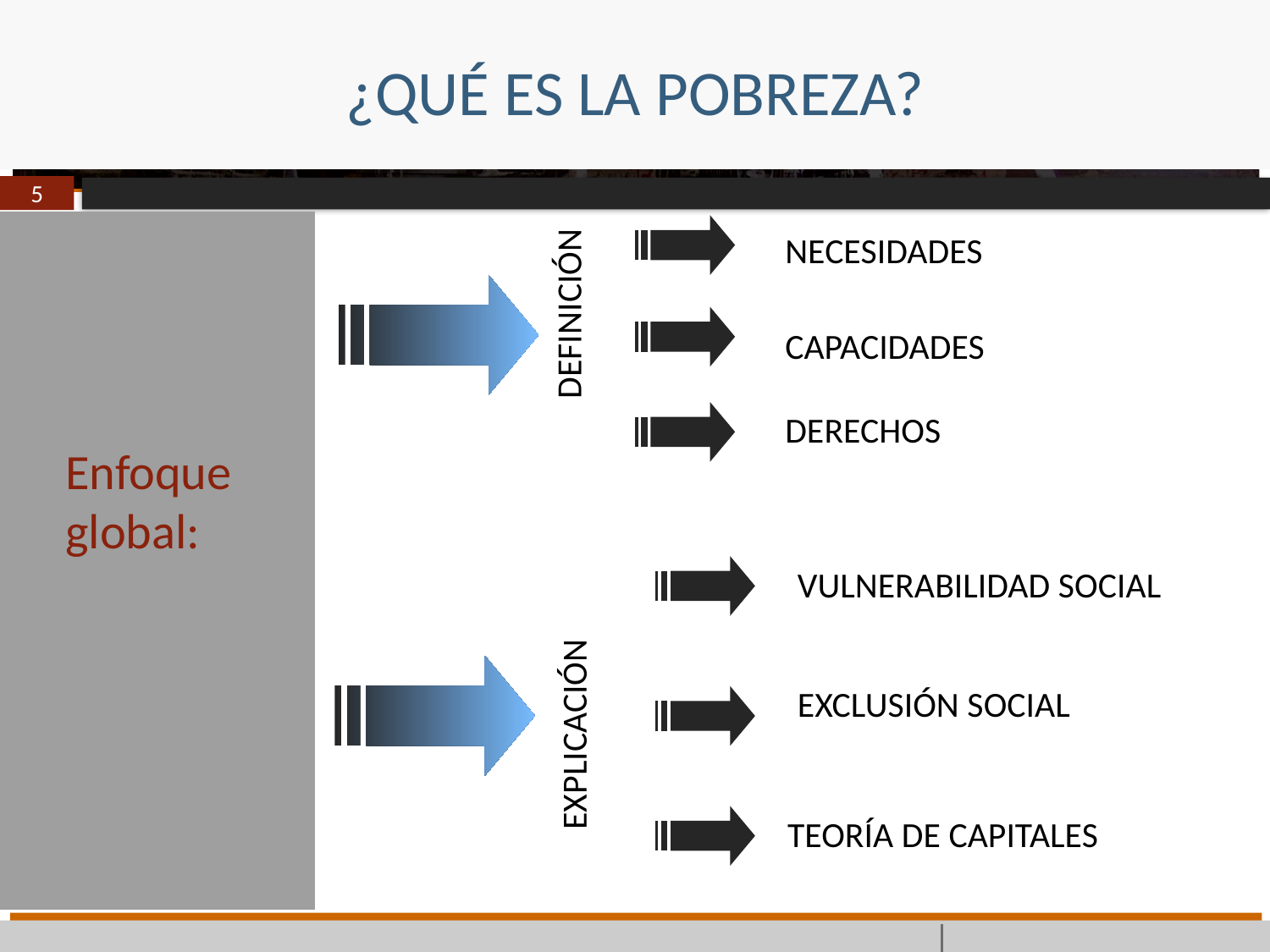

# ¿QUÉ ES LA POBREZA?
5

NECESIDADES
DEFINICIÓN

CAPACIDADES

DERECHOS
Enfoque global:

VULNERABILIDAD SOCIAL

EXCLUSIÓN SOCIAL

EXPLICACIÓN

TEORÍA DE CAPITALES